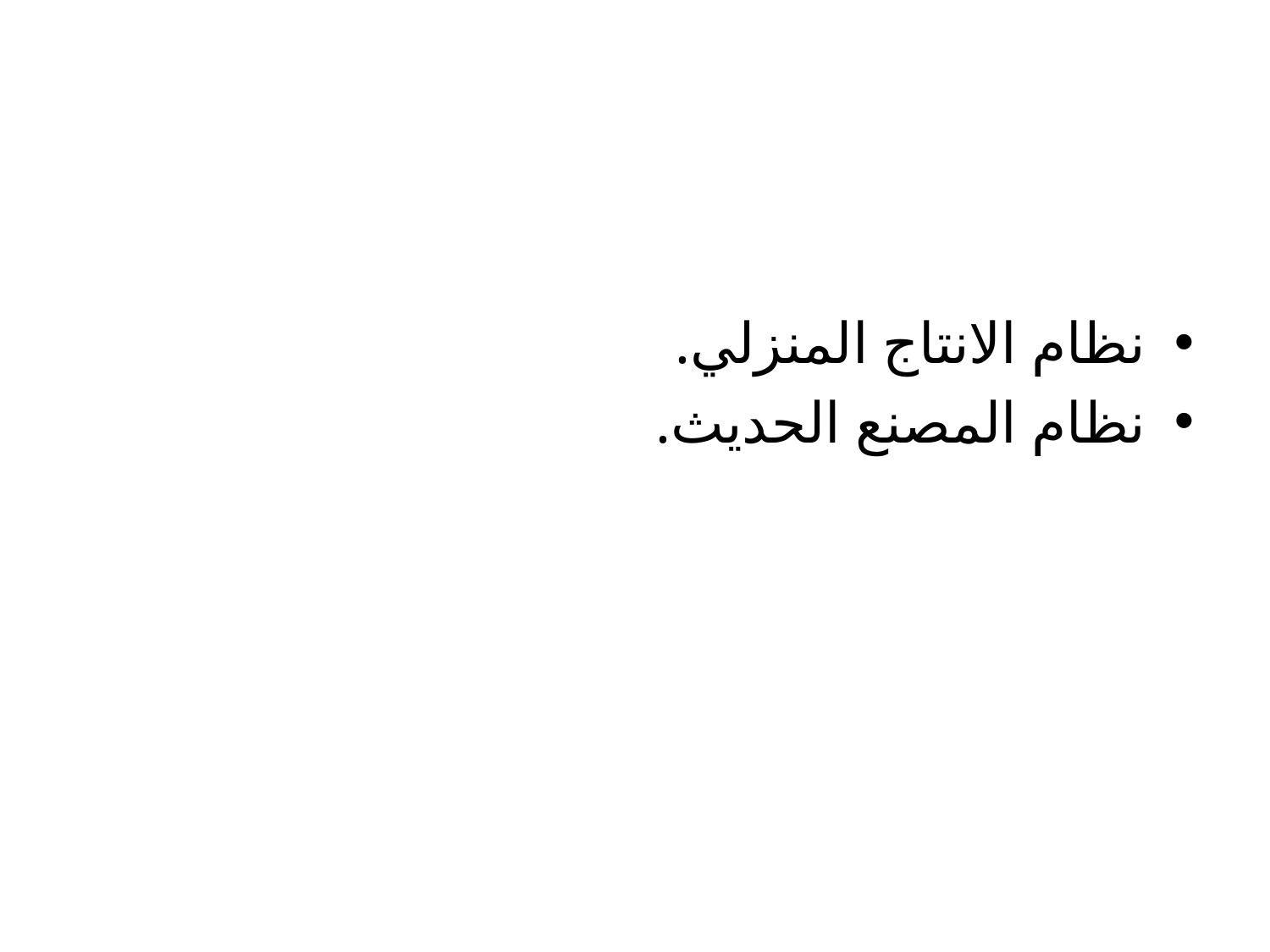

#

نظام الانتاج المنزلي.
نظام المصنع الحديث.